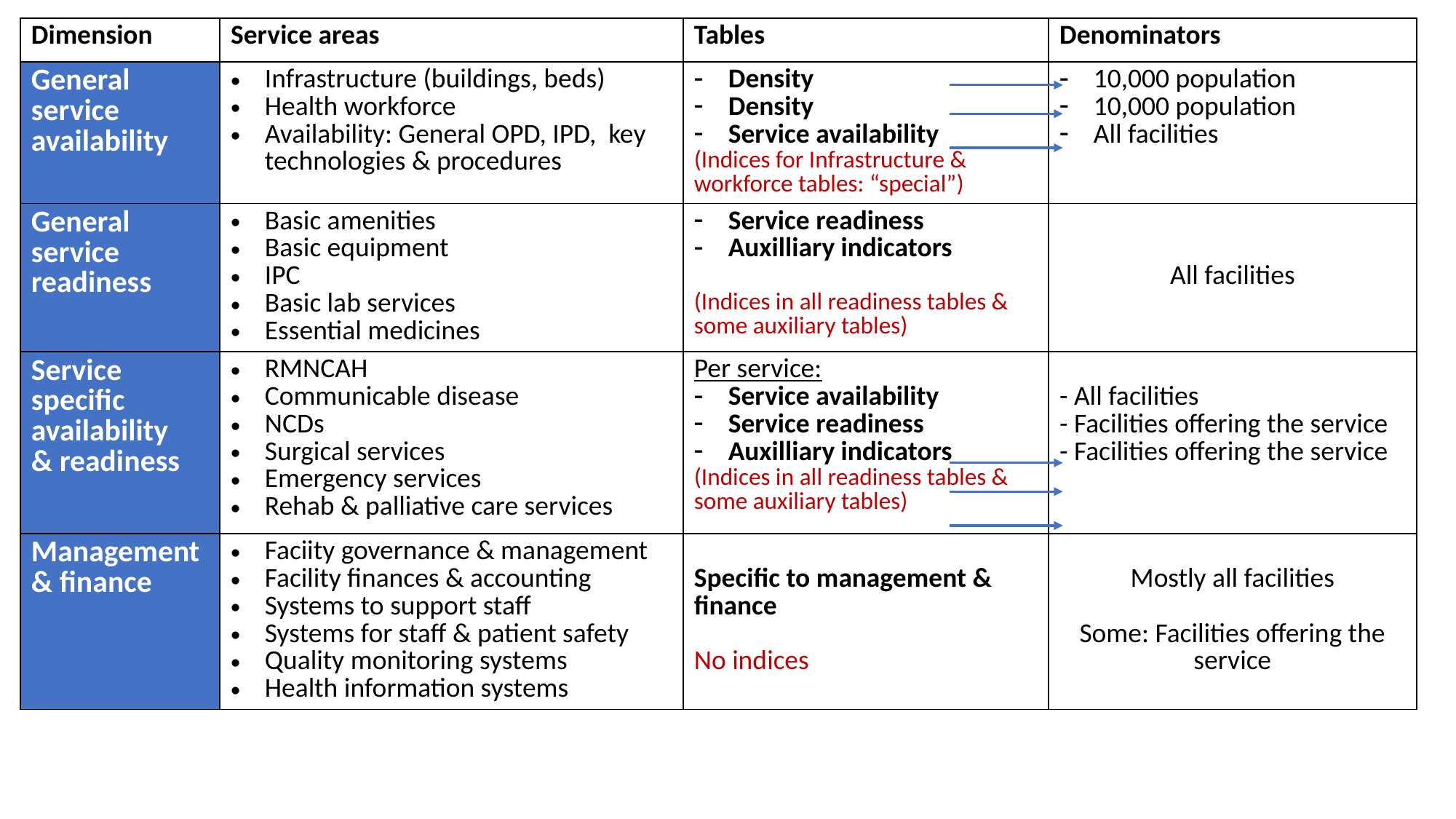

| Dimension | Service areas | Tables | Denominators |
| --- | --- | --- | --- |
| General service availability | Infrastructure (buildings, beds) Health workforce Availability: General OPD, IPD, key technologies & procedures | Density Density Service availability (Indices for Infrastructure & workforce tables: “special”) | 10,000 population 10,000 population All facilities |
| General service readiness | Basic amenities Basic equipment IPC Basic lab services Essential medicines | Service readiness Auxilliary indicators (Indices in all readiness tables & some auxiliary tables) | All facilities |
| Service specific availability & readiness | RMNCAH Communicable disease NCDs Surgical services Emergency services Rehab & palliative care services | Per service: Service availability Service readiness Auxilliary indicators (Indices in all readiness tables & some auxiliary tables) | - All facilities - Facilities offering the service - Facilities offering the service |
| Management & finance | Faciity governance & management Facility finances & accounting Systems to support staff Systems for staff & patient safety Quality monitoring systems Health information systems | Specific to management & finance No indices | Mostly all facilities Some: Facilities offering the service |